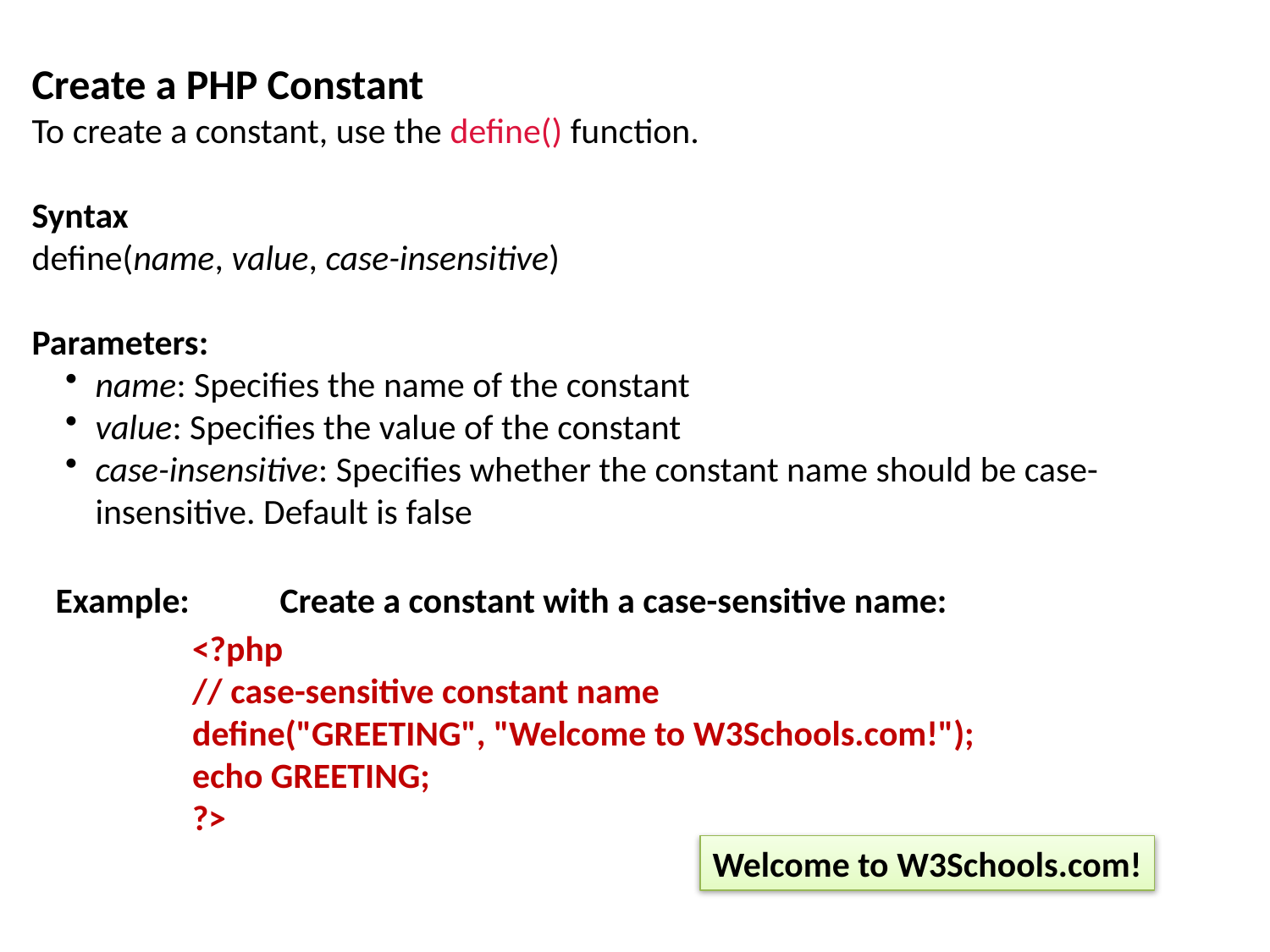

Create a PHP Constant
To create a constant, use the define() function.

Syntax
define(name, value, case-insensitive)

Parameters:
name: Specifies the name of the constant
value: Specifies the value of the constant
case-insensitive: Specifies whether the constant name should be case-insensitive. Default is false

Example:
Create a constant with a case-sensitive name:

<?php
// case-sensitive constant name
define("GREETING", "Welcome to W3Schools.com!");
echo GREETING;
?>
Welcome to W3Schools.com!